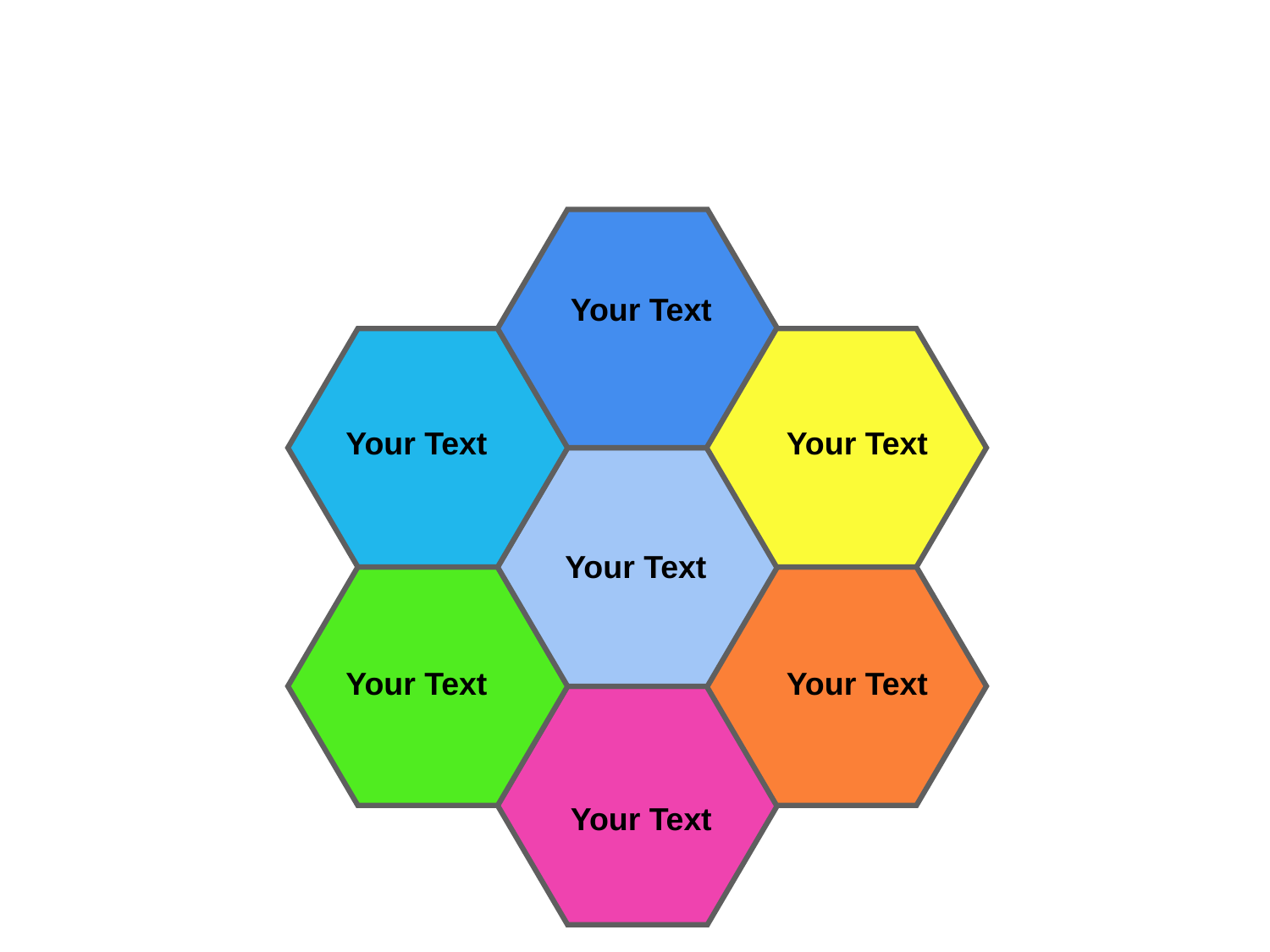

Your Text

Your Text
Your Text

Your Text

Your Text
Your Text

Your Text